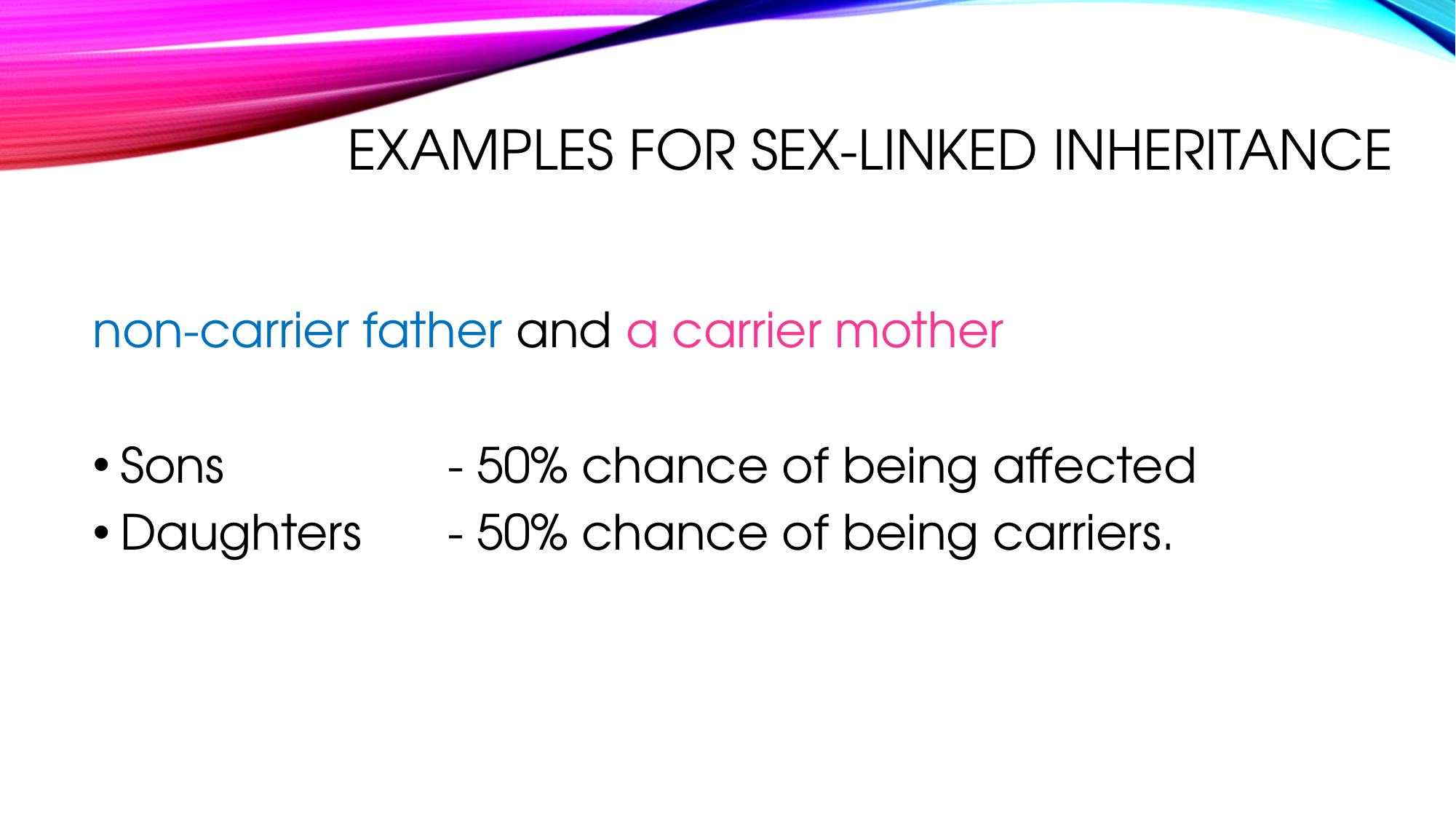

# Examples for sex-linked inheritance
non-carrier father and a carrier mother

Sons 		- 50% chance of being affected
Daughters	- 50% chance of being carriers.